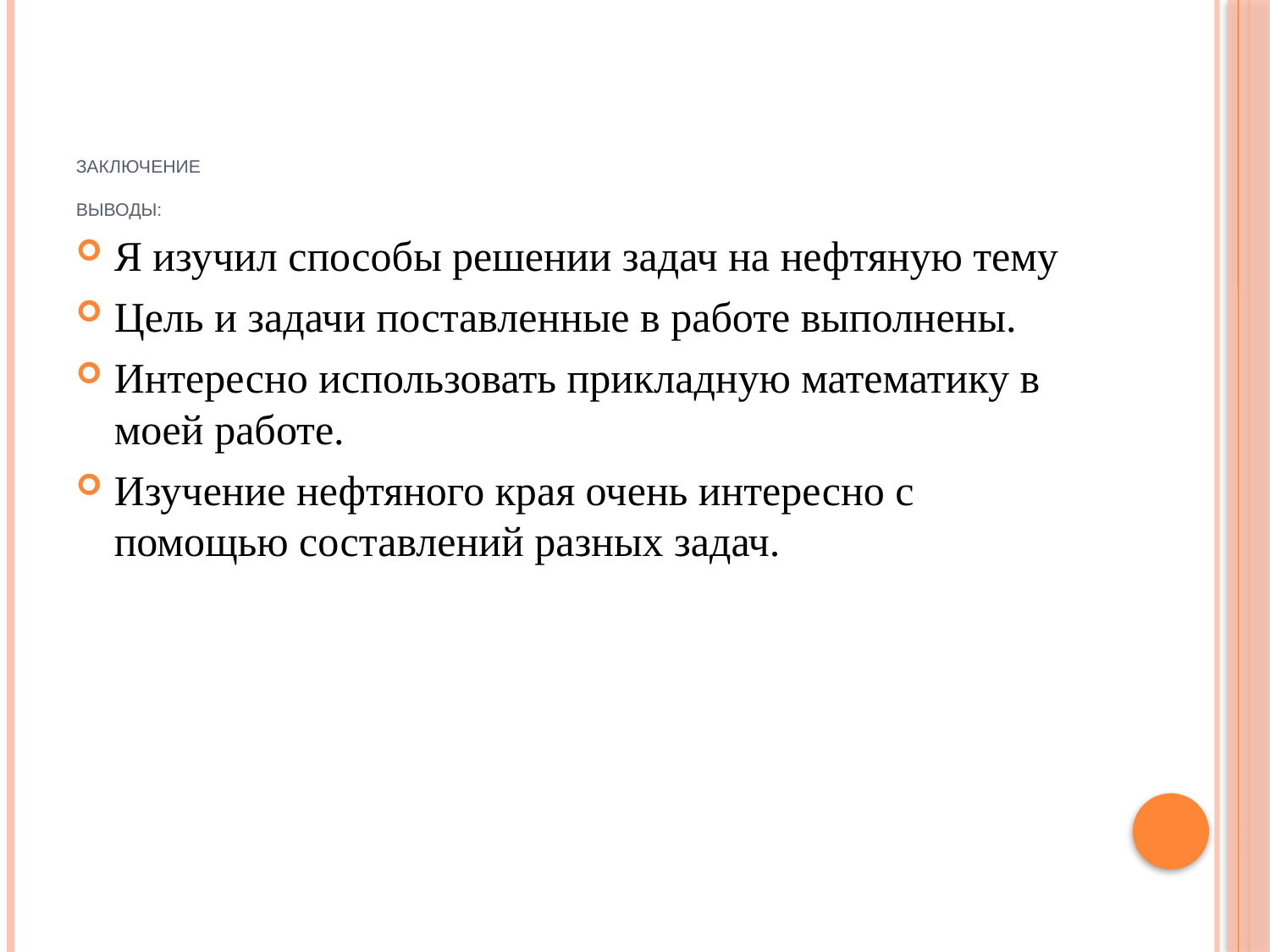

# Заключение Выводы:
Я изучил способы решении задач на нефтяную тему
Цель и задачи поставленные в работе выполнены.
Интересно использовать прикладную математику в моей работе.
Изучение нефтяного края очень интересно с помощью составлений разных задач.